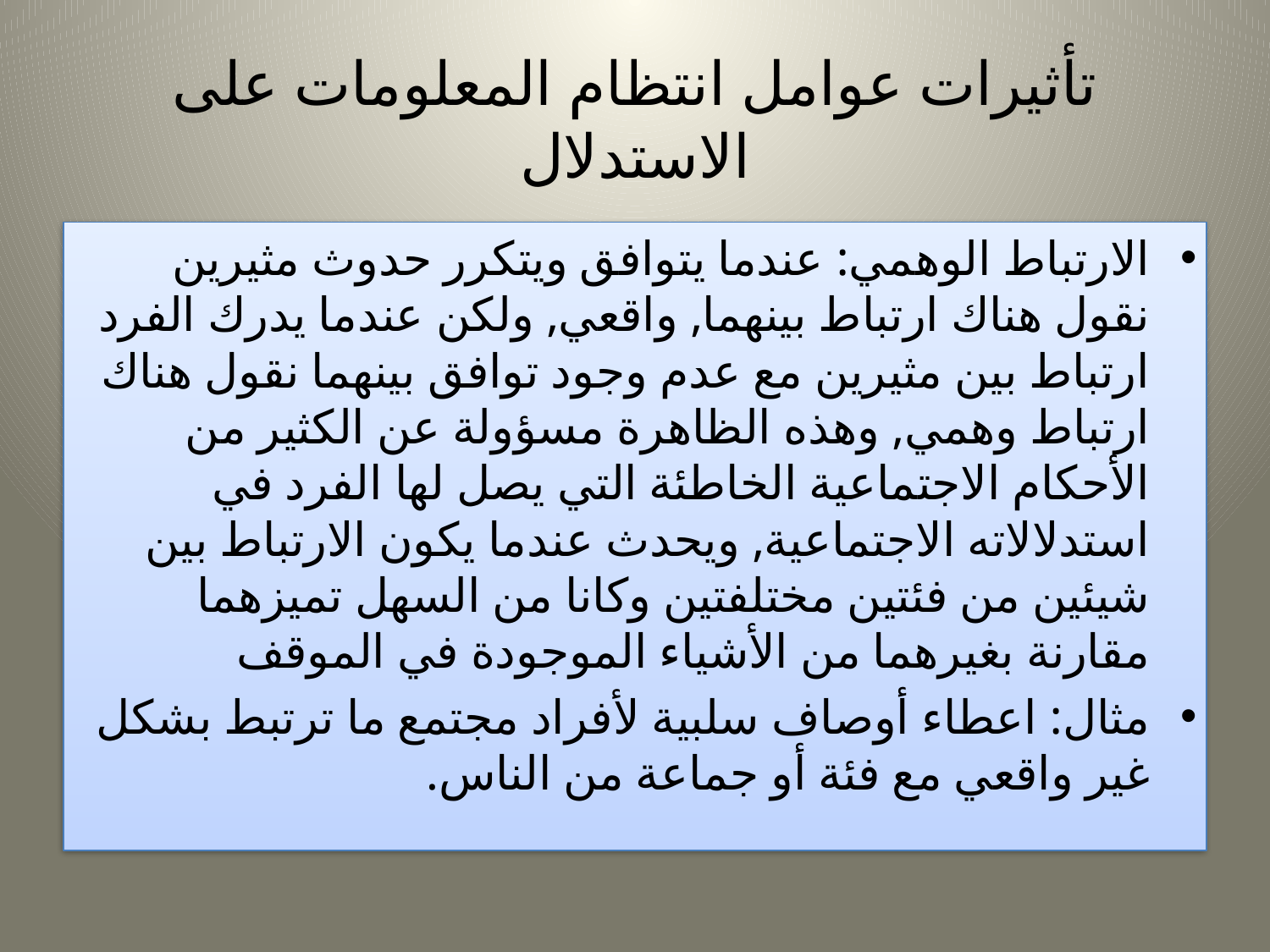

# تأثيرات عوامل انتظام المعلومات على الاستدلال
الارتباط الوهمي: عندما يتوافق ويتكرر حدوث مثيرين نقول هناك ارتباط بينهما, واقعي, ولكن عندما يدرك الفرد ارتباط بين مثيرين مع عدم وجود توافق بينهما نقول هناك ارتباط وهمي, وهذه الظاهرة مسؤولة عن الكثير من الأحكام الاجتماعية الخاطئة التي يصل لها الفرد في استدلالاته الاجتماعية, ويحدث عندما يكون الارتباط بين شيئين من فئتين مختلفتين وكانا من السهل تميزهما مقارنة بغيرهما من الأشياء الموجودة في الموقف
مثال: اعطاء أوصاف سلبية لأفراد مجتمع ما ترتبط بشكل غير واقعي مع فئة أو جماعة من الناس.